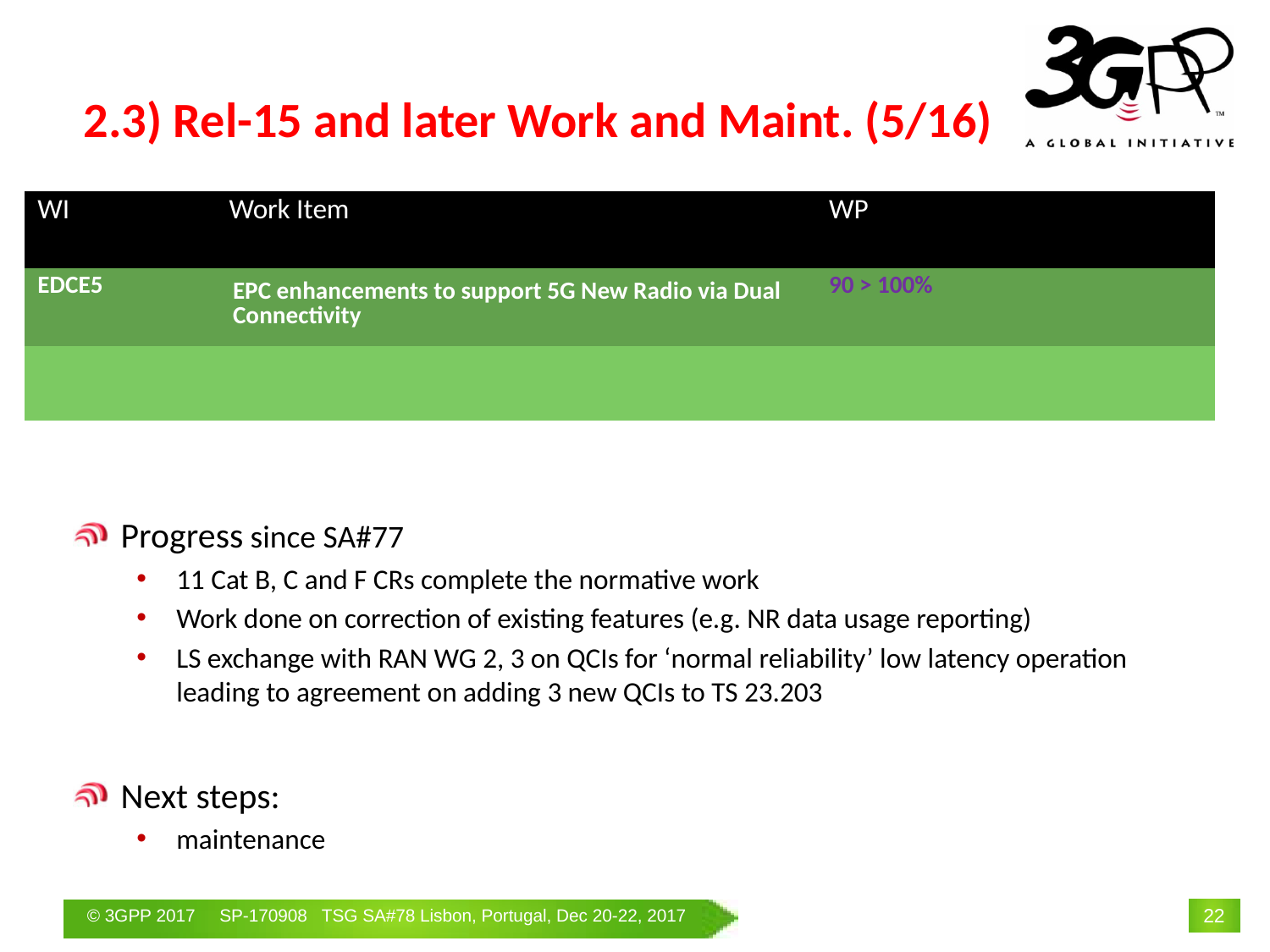

# 2.3) Rel-15 and later Work and Maint. (5/16)
| WI | Work Item | WP |  |  |
| --- | --- | --- | --- | --- |
| EDCE5 | EPC enhancements to support 5G New Radio via Dual Connectivity | 90 > 100% |  |  |
|  |  |  |  |  |
Progress since SA#77
11 Cat B, C and F CRs complete the normative work
Work done on correction of existing features (e.g. NR data usage reporting)
LS exchange with RAN WG 2, 3 on QCIs for ‘normal reliability’ low latency operation leading to agreement on adding 3 new QCIs to TS 23.203

Next steps:
maintenance